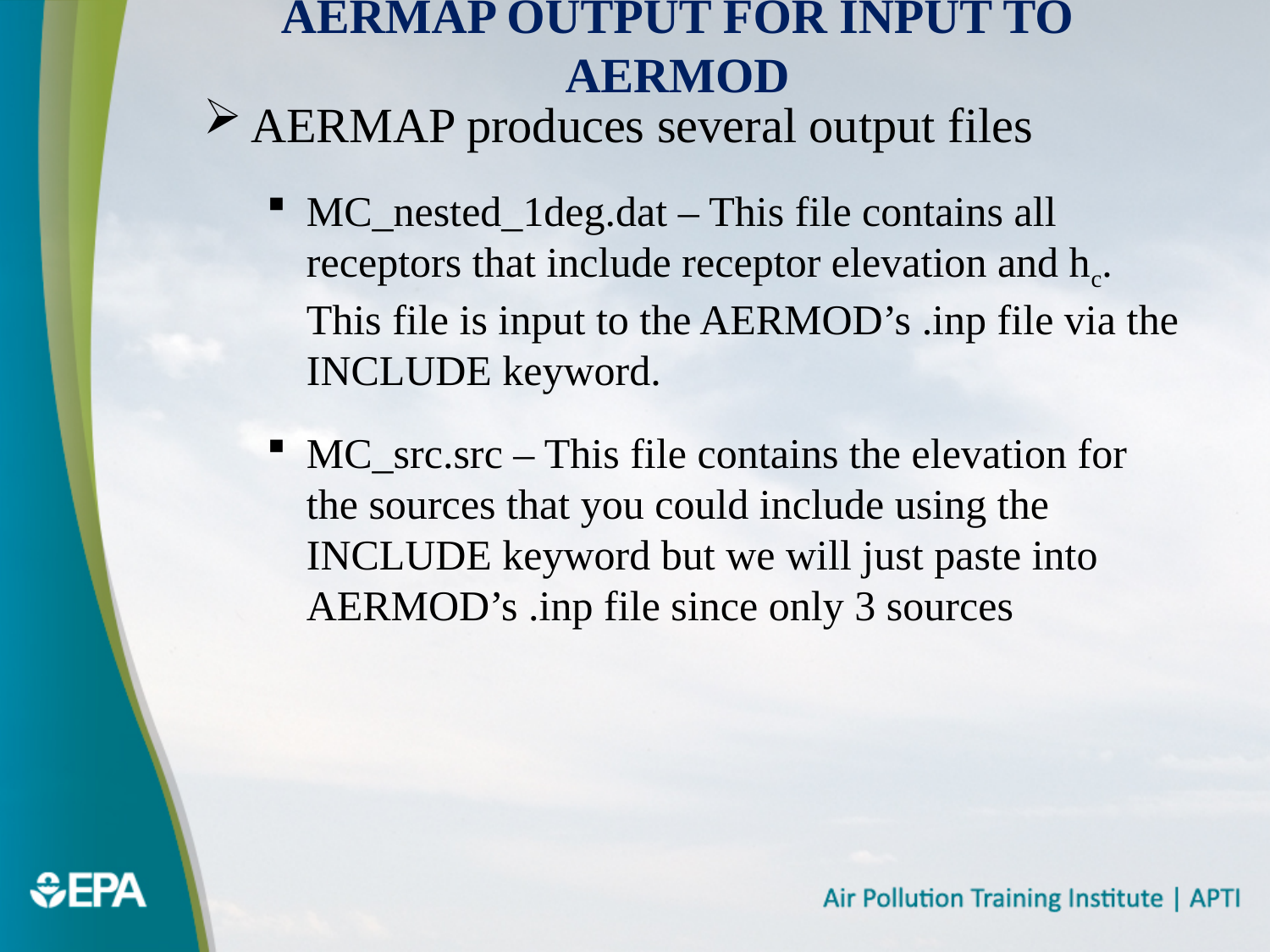

# AERMAP Output for Input to AERMOD
AERMAP produces several output files
MC_nested_1deg.dat – This file contains all receptors that include receptor elevation and hc. This file is input to the AERMOD’s .inp file via the INCLUDE keyword.
MC_src.src – This file contains the elevation for the sources that you could include using the INCLUDE keyword but we will just paste into AERMOD’s .inp file since only 3 sources